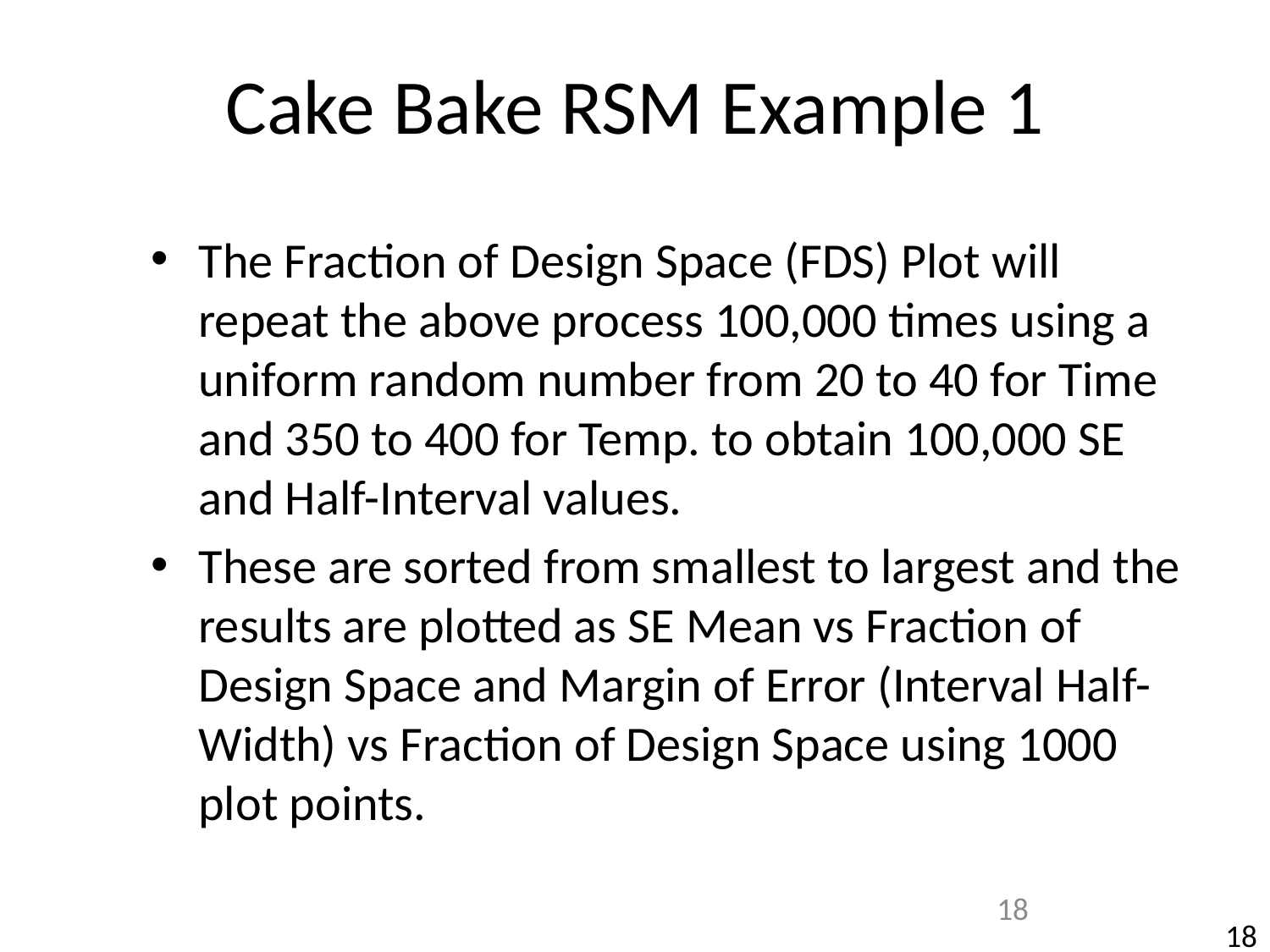

# Cake Bake RSM Example 1
The Fraction of Design Space (FDS) Plot will repeat the above process 100,000 times using a uniform random number from 20 to 40 for Time and 350 to 400 for Temp. to obtain 100,000 SE and Half-Interval values.
These are sorted from smallest to largest and the results are plotted as SE Mean vs Fraction of Design Space and Margin of Error (Interval Half-Width) vs Fraction of Design Space using 1000 plot points.
18